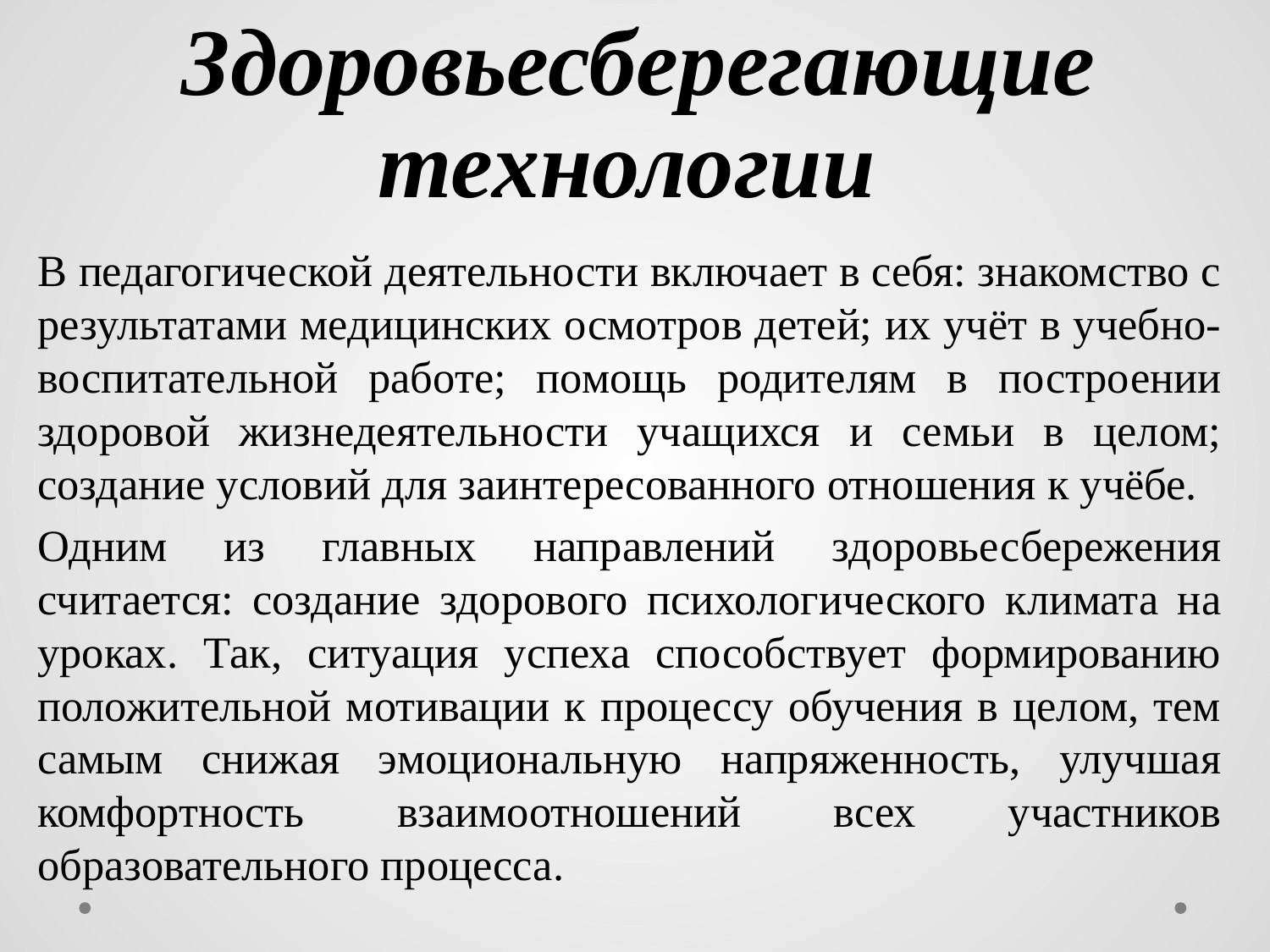

# Здоровьесберегающие технологии
В педагогической деятельности включает в себя: знакомство с результатами медицинских осмотров детей; их учёт в учебно-воспитательной работе; помощь родителям в построении здоровой жизнедеятельности учащихся и семьи в целом; создание условий для заинтересованного отношения к учёбе.
Одним из главных направлений здоровьесбережения считается: создание здорового психологического климата на уроках. Так, ситуация успеха способствует формированию положительной мотивации к процессу обучения в целом, тем самым снижая эмоциональную напряженность, улучшая комфортность взаимоотношений всех участников образовательного процесса.